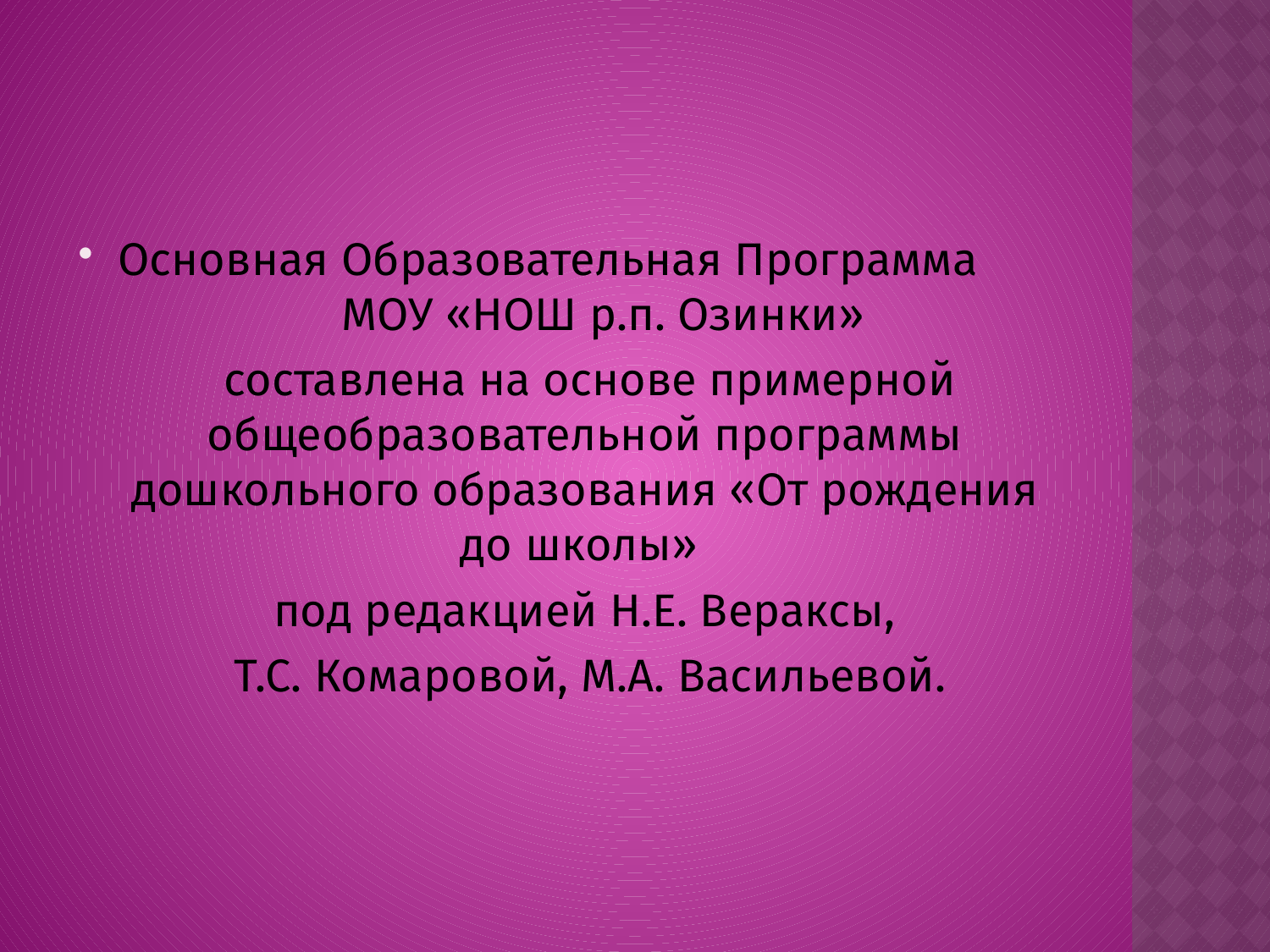

#
Основная Образовательная Программа          МОУ «НОШ р.п. Озинки»
    составлена на основе примерной общеобразовательной программы дошкольного образования «От рождения до школы»
    под редакцией Н.Е. Вераксы,
    Т.С. Комаровой, М.А. Васильевой.